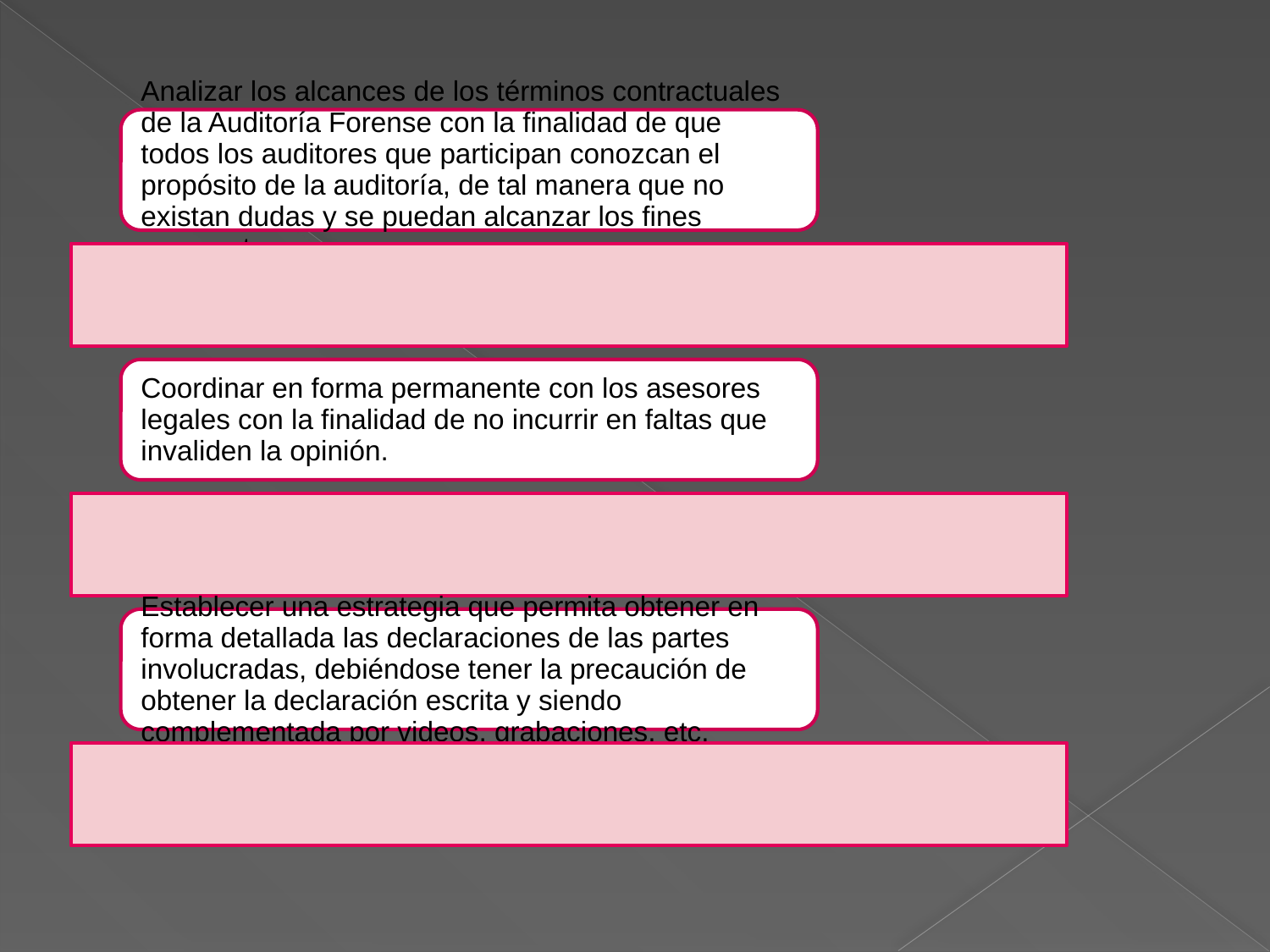

Analizar los alcances de los términos contractuales de la Auditoría Forense con la finalidad de que todos los auditores que participan conozcan el propósito de la auditoría, de tal manera que no existan dudas y se puedan alcanzar los fines propuestos.
Coordinar en forma permanente con los asesores legales con la finalidad de no incurrir en faltas que invaliden la opinión.
Establecer una estrategia que permita obtener en forma detallada las declaraciones de las partes involucradas, debiéndose tener la precaución de obtener la declaración escrita y siendo complementada por videos, grabaciones, etc.